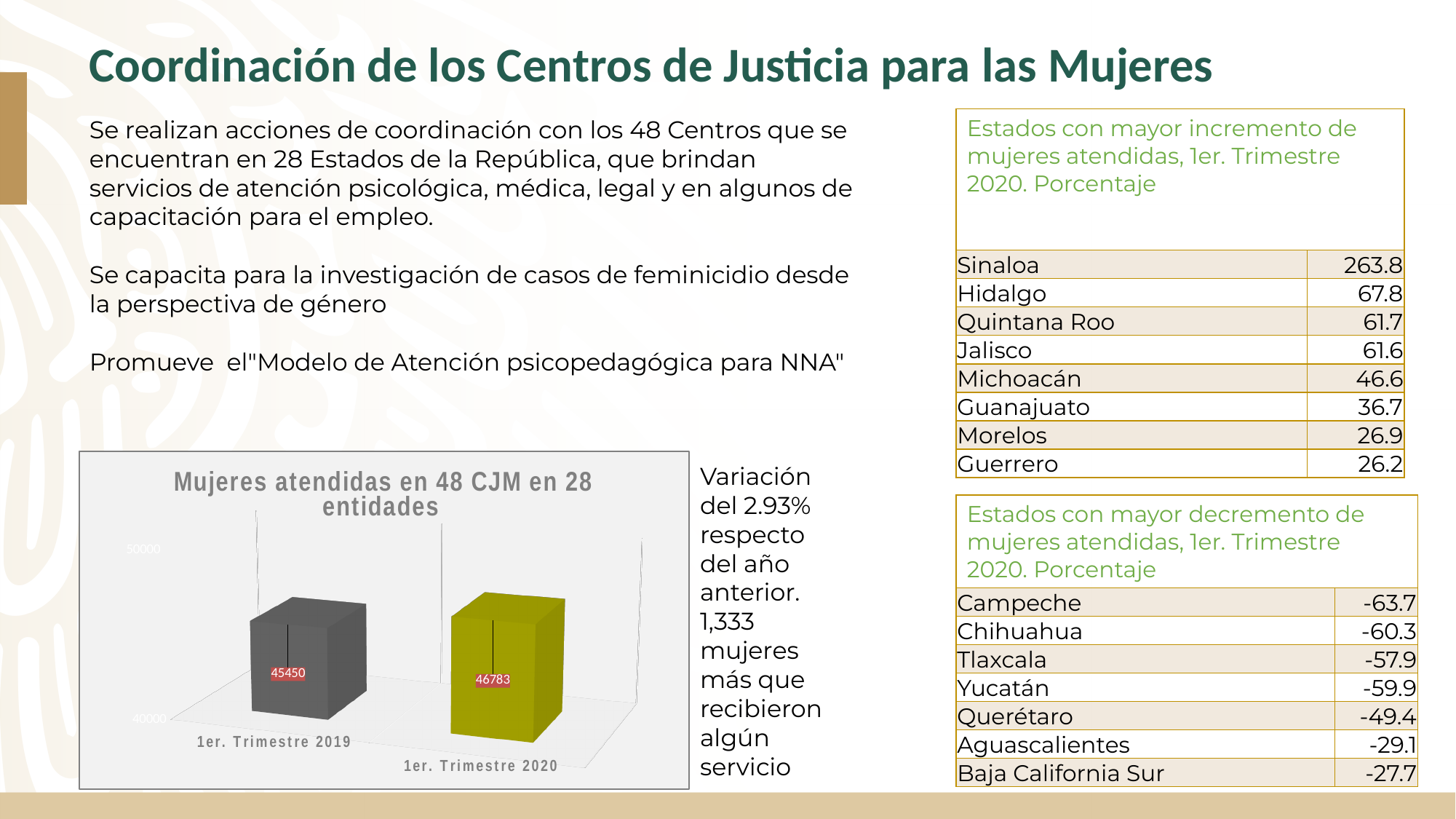

Coordinación de los Centros de Justicia para las Mujeres

Se realizan acciones de coordinación con los 48 Centros que se encuentran en 28 Estados de la República, que brindan servicios de atención psicológica, médica, legal y en algunos de capacitación para el empleo.

Se capacita para la investigación de casos de feminicidio desde la perspectiva de género

Promueve  el"Modelo de Atención psicopedagógica para NNA"

| Estados con mayor incremento de mujeres atendidas, 1er. Trimestre 2020. Porcentaje |  |
| --- | --- |
| Sinaloa | 263.8 |
| Hidalgo | 67.8 |
| Quintana Roo | 61.7 |
| Jalisco | 61.6 |
| Michoacán | 46.6 |
| Guanajuato | 36.7 |
| Morelos | 26.9 |
| Guerrero | 26.2 |

[unsupported chart]

Variación del 2.93% respecto del año anterior. 1,333 mujeres más que recibieron algún servicio
| Estados con mayor decremento de mujeres atendidas, 1er. Trimestre 2020. Porcentaje |  |
| --- | --- |
| Campeche | -63.7 |
| Chihuahua | -60.3 |
| Tlaxcala | -57.9 |
| Yucatán | -59.9 |
| Querétaro | -49.4 |
| Aguascalientes | -29.1 |
| Baja California Sur | -27.7 |